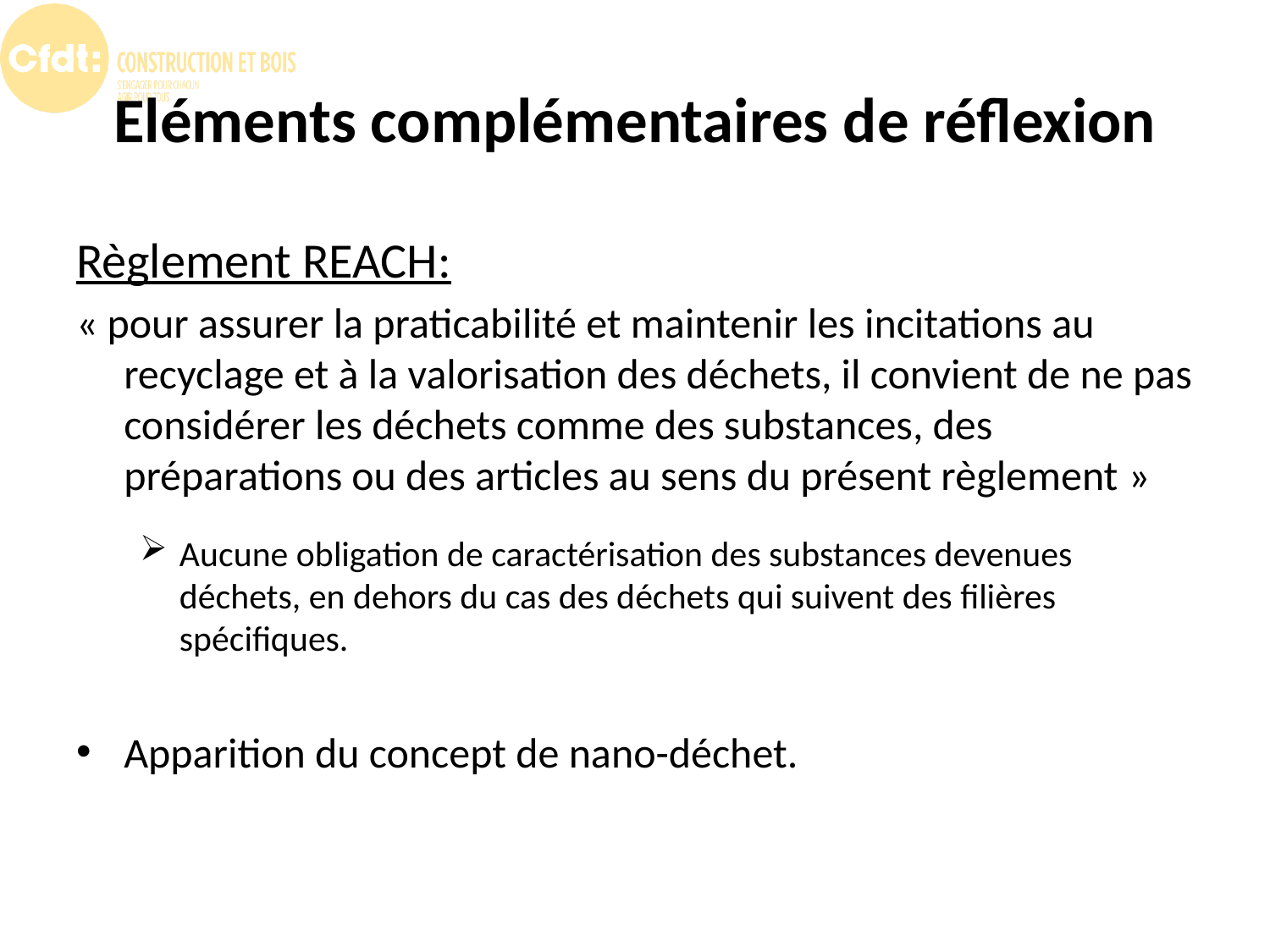

# Eléments complémentaires de réflexion
Règlement REACH:
« pour assurer la praticabilité et maintenir les incitations au recyclage et à la valorisation des déchets, il convient de ne pas considérer les déchets comme des substances, des préparations ou des articles au sens du présent règlement »

Aucune obligation de caractérisation des substances devenues déchets, en dehors du cas des déchets qui suivent des filières spécifiques.

Apparition du concept de nano-déchet.